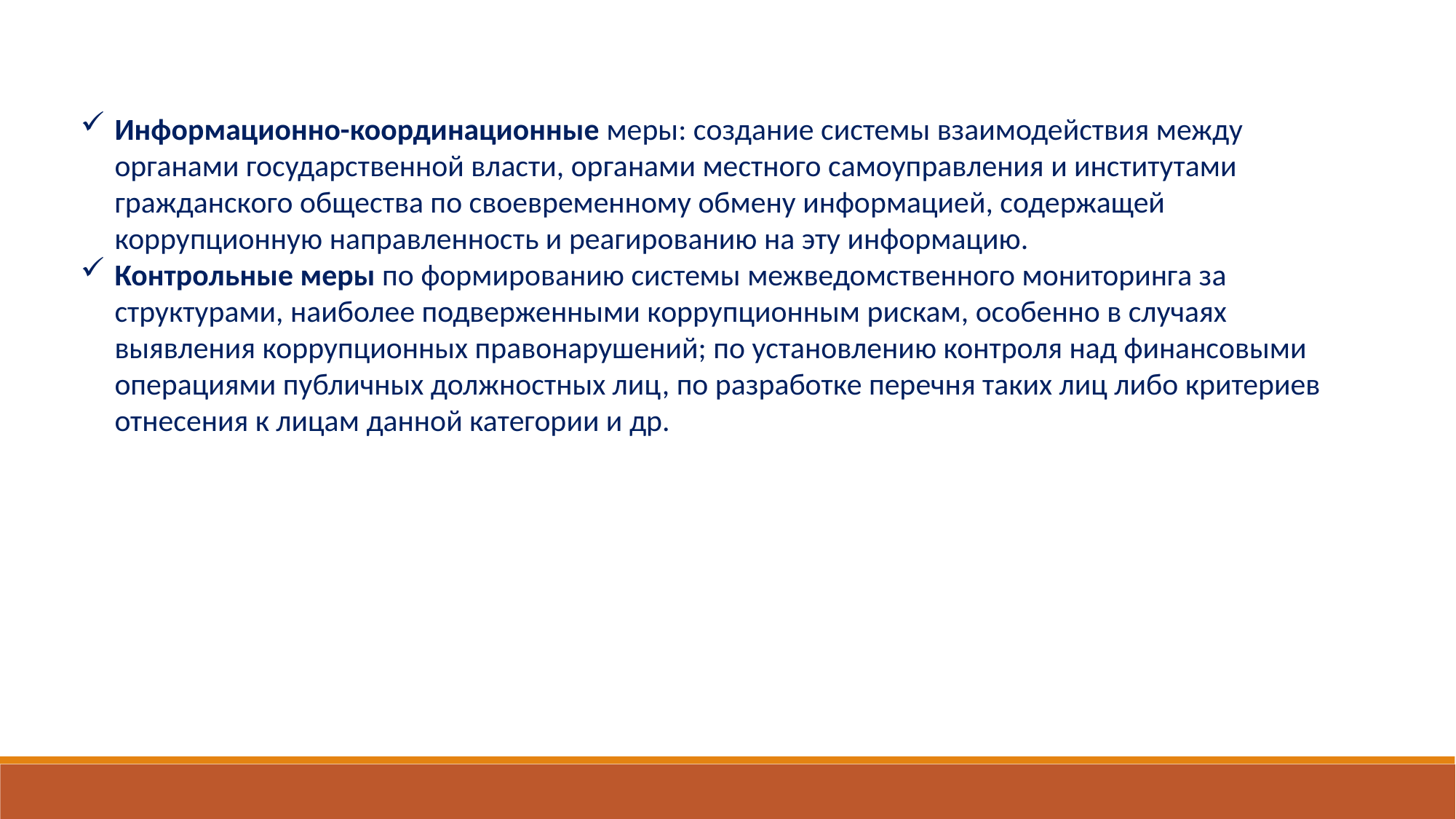

Информационно-координационные меры: создание системы взаимодействия между органами государственной власти, органами местного самоуправления и институтами гражданского общества по своевременному обмену информацией, содержащей коррупционную направленность и реагированию на эту информацию.
Контрольные меры по формированию системы межведомственного мониторинга за структурами, наиболее подверженными коррупционным рискам, особенно в случаях выявления коррупционных правонарушений; по установлению контроля над финансовыми операциями публичных должностных лиц, по разработке перечня таких лиц либо критериев отнесения к лицам данной категории и др.